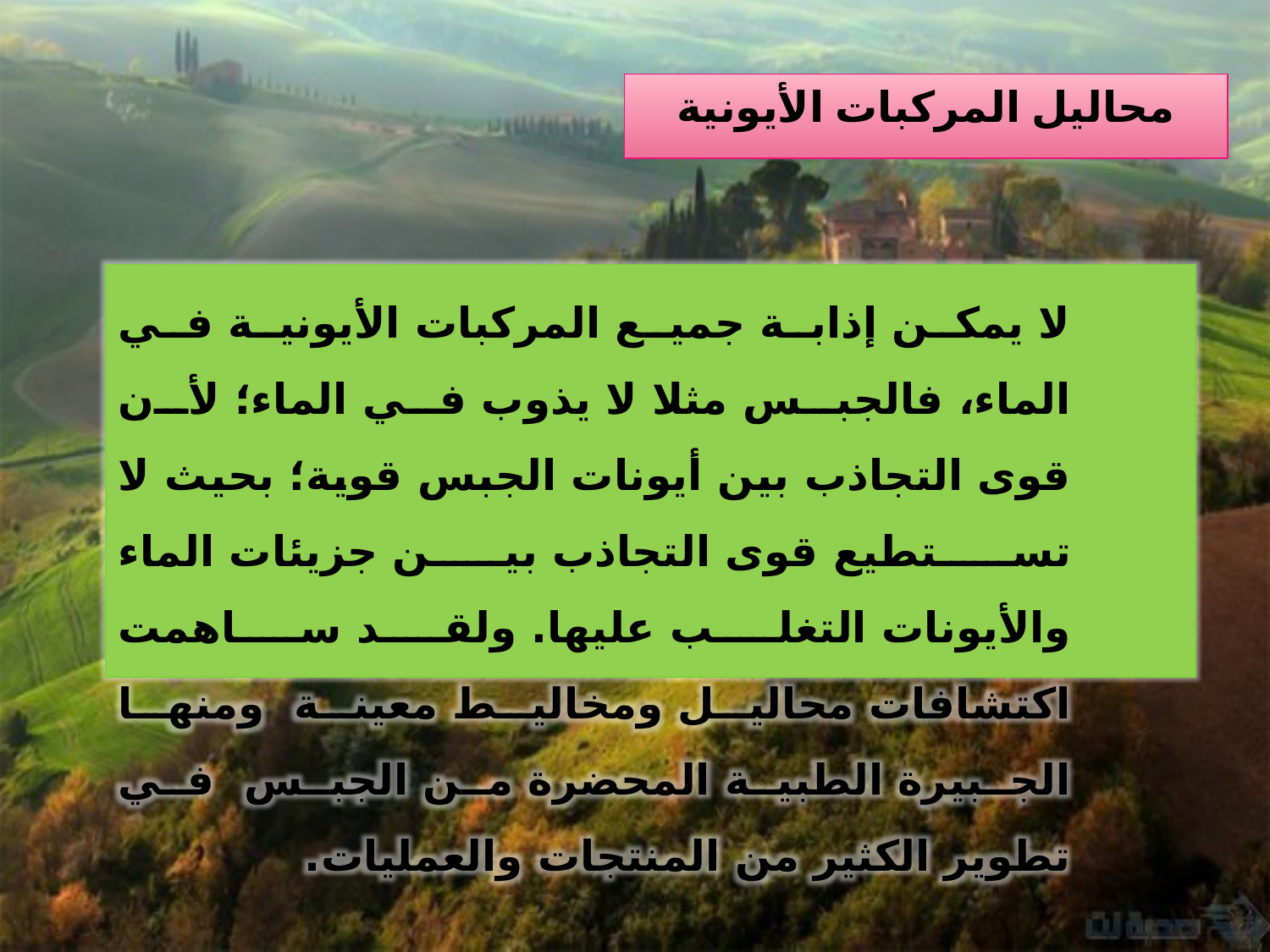

# محاليل المركبات الأيونية
       لا يمكن إذابة جميع المركبات الأيونية في الماء، فالجبس مثلا لا يذوب في الماء؛ لأن قوى التجاذب بين أيونات الجبس قوية؛ بحيث لا تستطيع قوى التجاذب بين جزيئات الماء والأيونات التغلب عليها. ولقد ساهمت اكتشافات محاليل ومخاليط معينة  ومنها الجبيرة الطبية المحضرة من الجبس  في تطوير الكثير من المنتجات والعمليات.